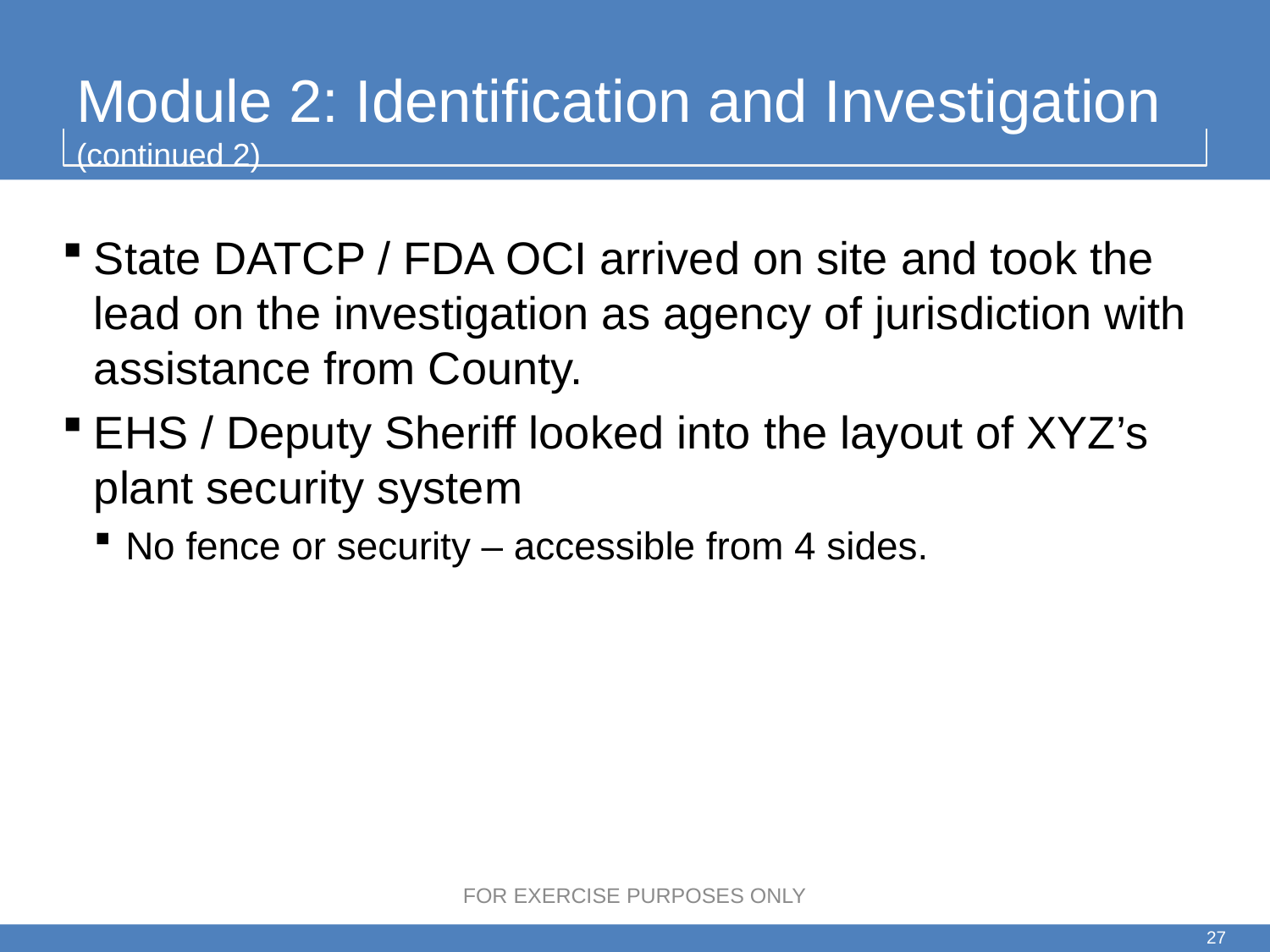

# Module 2: Identification and Investigation (continued 2)
State DATCP / FDA OCI arrived on site and took the lead on the investigation as agency of jurisdiction with assistance from County.
EHS / Deputy Sheriff looked into the layout of XYZ’s plant security system
No fence or security – accessible from 4 sides.
FOR EXERCISE PURPOSES ONLY